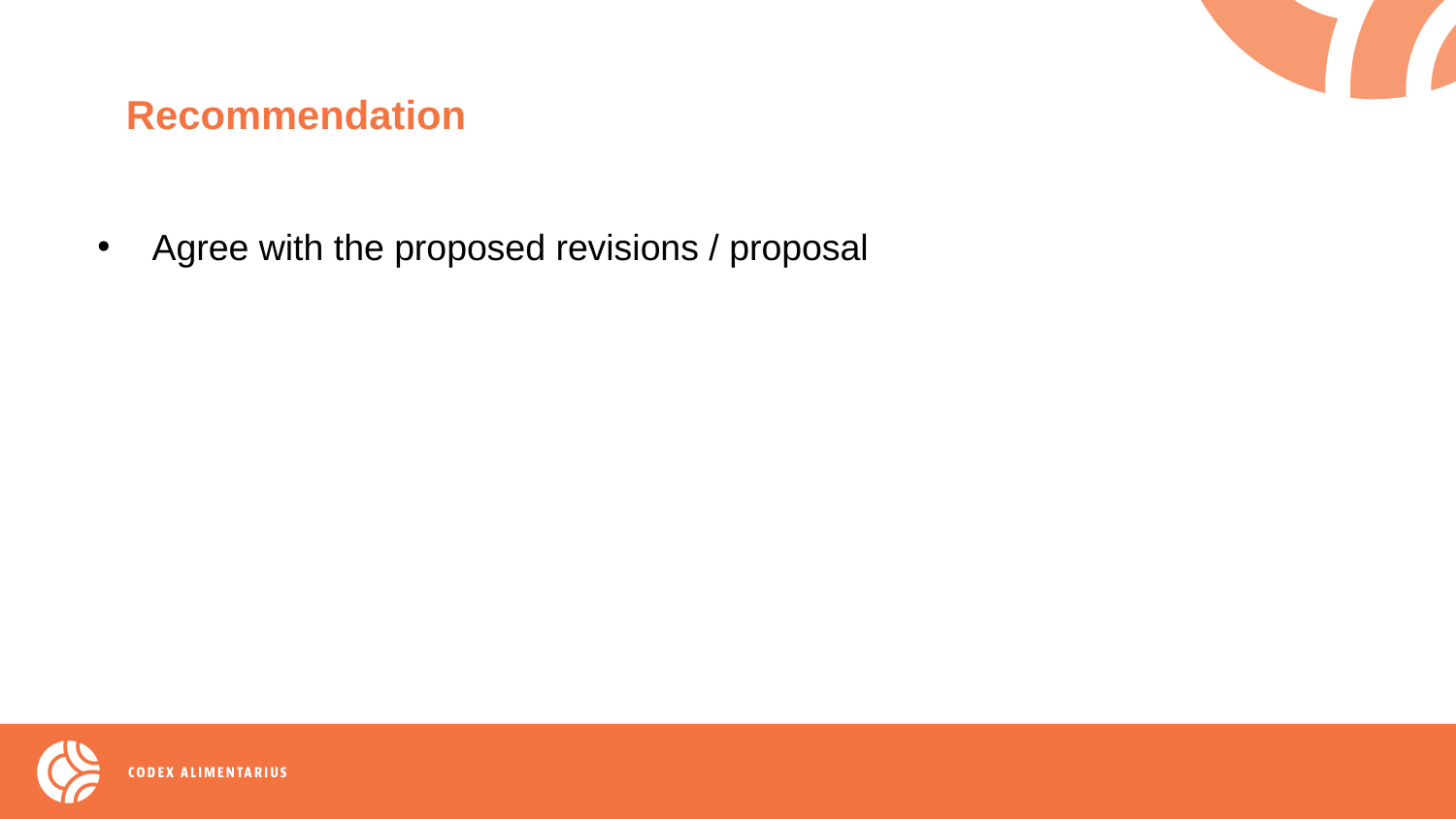

Recommendation

Agree with the proposed revisions / proposal